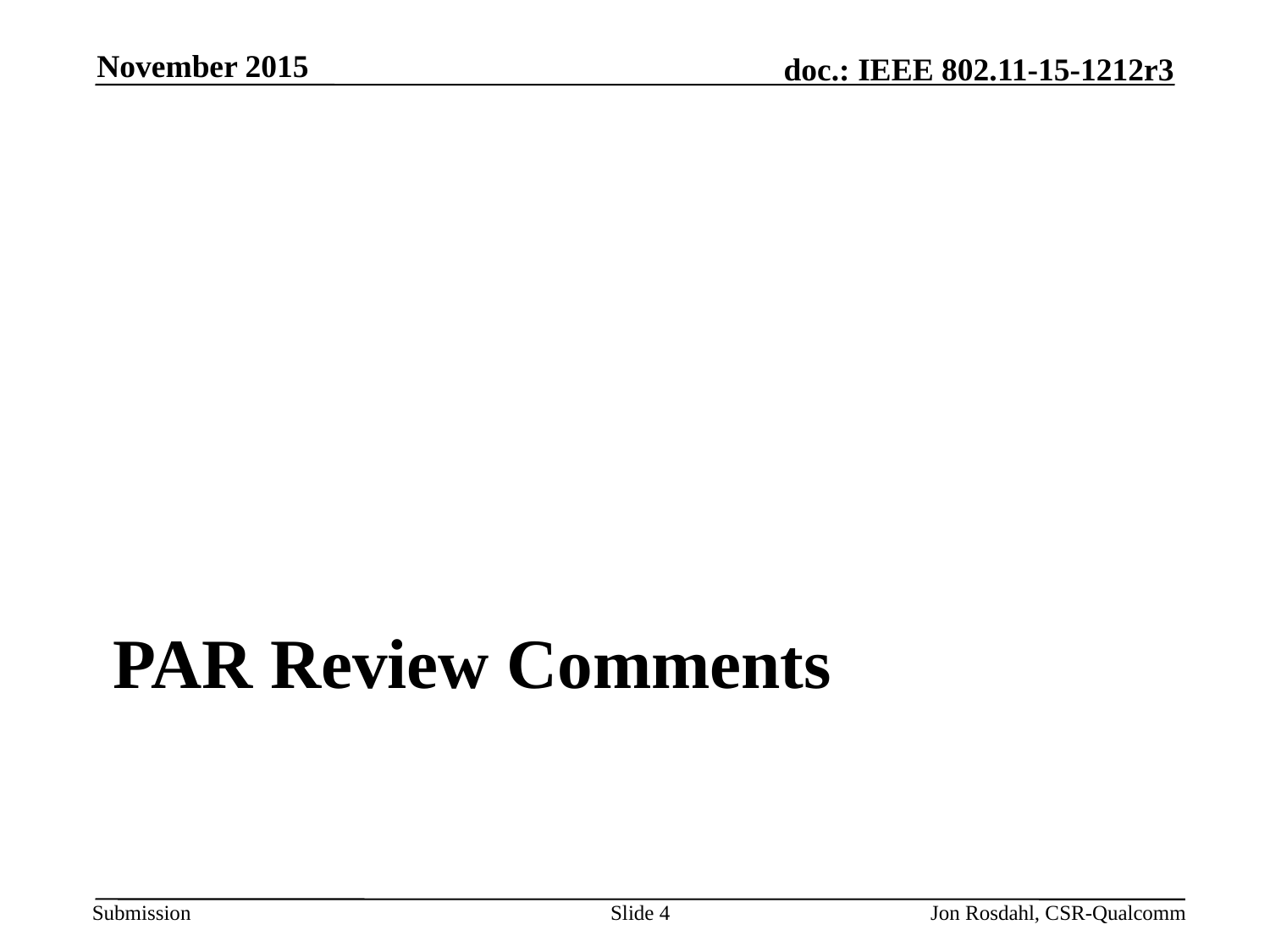

November 2015

# Par Review Comments
Slide 4
Jon Rosdahl, CSR-Qualcomm